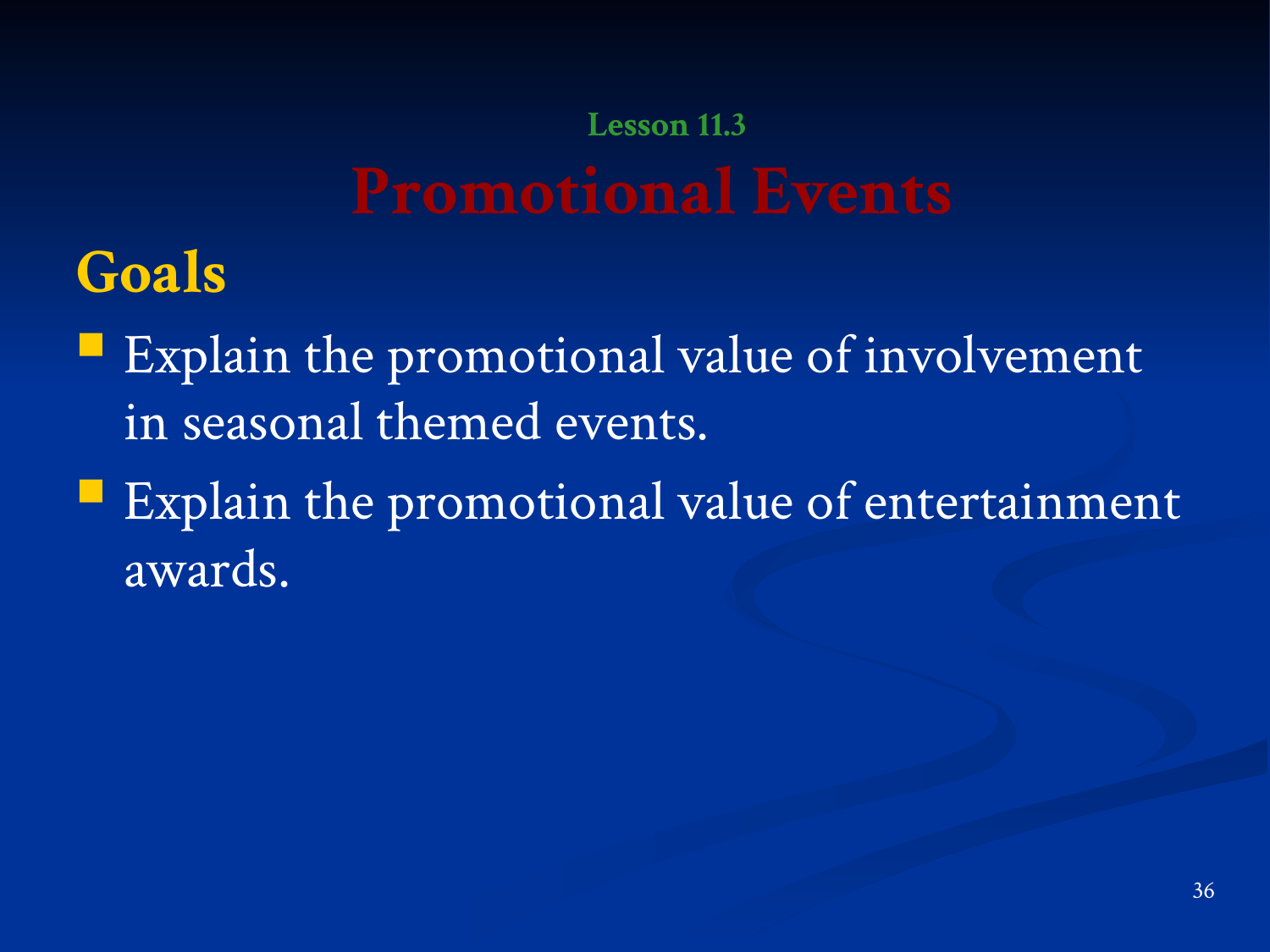

Goals
Explain the promotional value of involvement in seasonal themed events.
Explain the promotional value of entertainment awards.
Lesson 11.3
Promotional Events
36